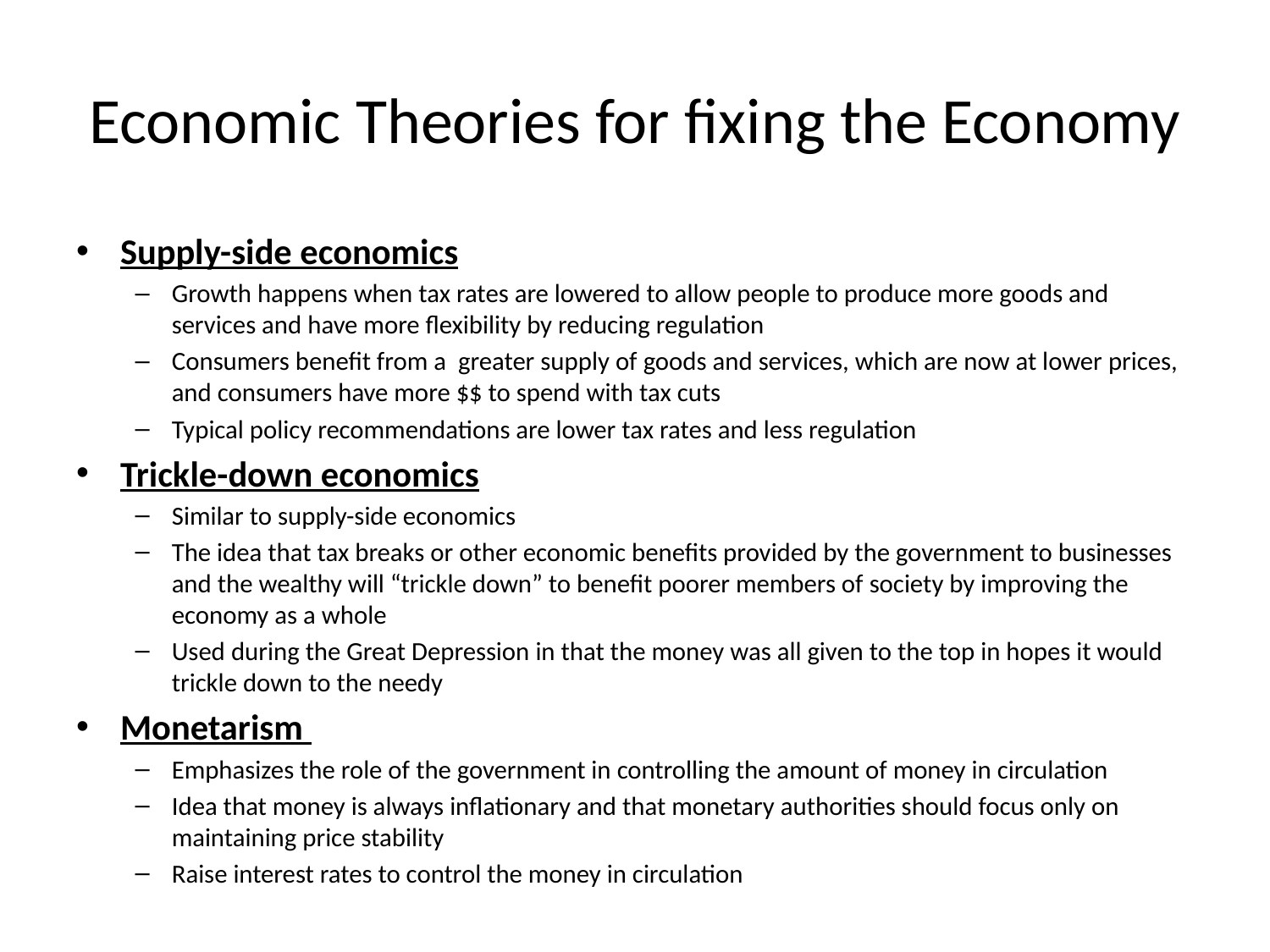

# Economic Theories for fixing the Economy
Supply-side economics
Growth happens when tax rates are lowered to allow people to produce more goods and services and have more flexibility by reducing regulation
Consumers benefit from a  greater supply of goods and services, which are now at lower prices, and consumers have more $$ to spend with tax cuts
Typical policy recommendations are lower tax rates and less regulation
Trickle-down economics
Similar to supply-side economics
The idea that tax breaks or other economic benefits provided by the government to businesses and the wealthy will “trickle down” to benefit poorer members of society by improving the economy as a whole
Used during the Great Depression in that the money was all given to the top in hopes it would trickle down to the needy
Monetarism
Emphasizes the role of the government in controlling the amount of money in circulation
Idea that money is always inflationary and that monetary authorities should focus only on maintaining price stability
Raise interest rates to control the money in circulation